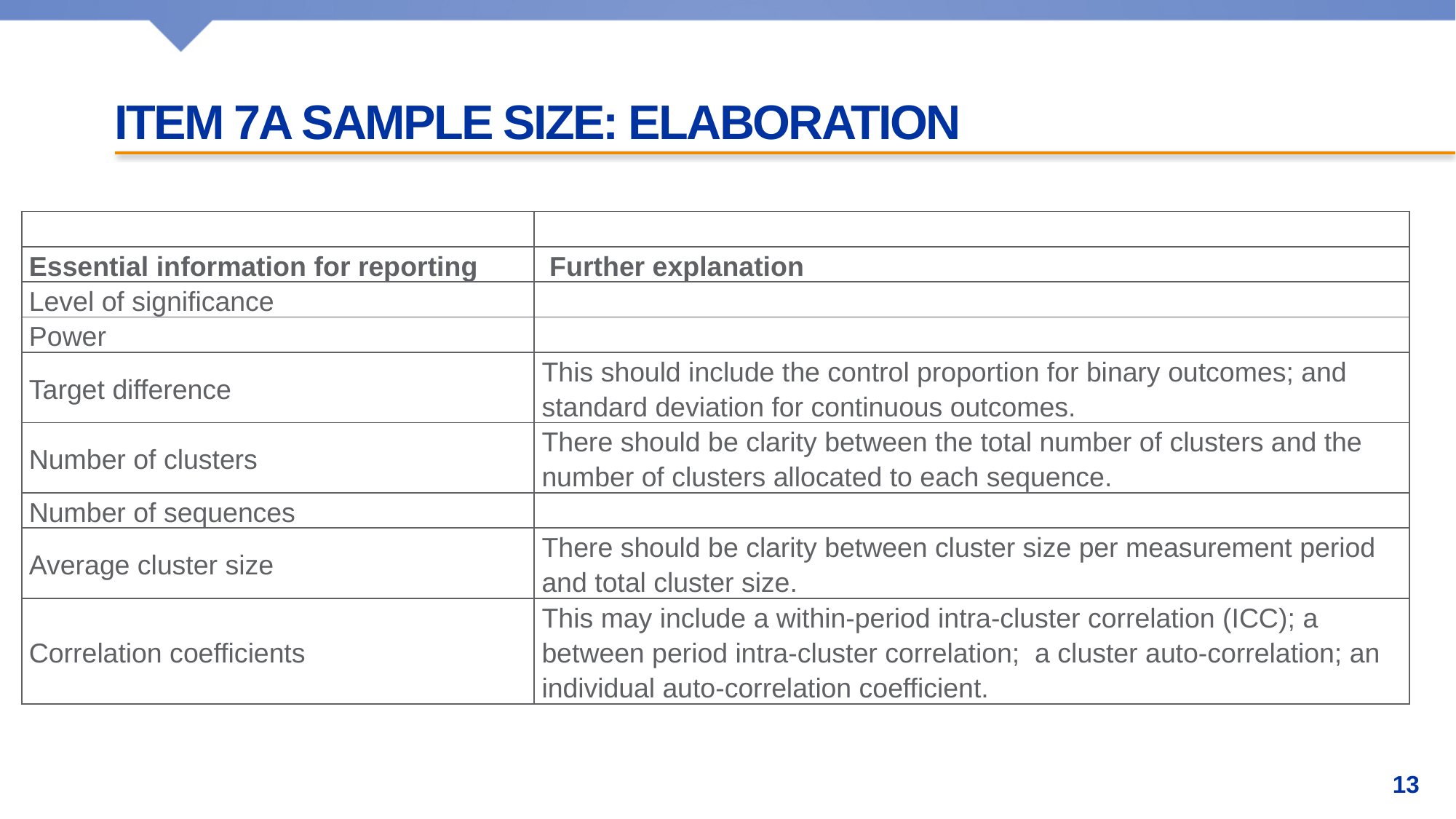

# Item 7a sample size: Elaboration
|  |  |
| --- | --- |
| Essential information for reporting | Further explanation |
| Level of significance |  |
| Power |  |
| Target difference | This should include the control proportion for binary outcomes; and standard deviation for continuous outcomes. |
| Number of clusters | There should be clarity between the total number of clusters and the number of clusters allocated to each sequence. |
| Number of sequences |  |
| Average cluster size | There should be clarity between cluster size per measurement period and total cluster size. |
| Correlation coefficients | This may include a within-period intra-cluster correlation (ICC); a between period intra-cluster correlation; a cluster auto-correlation; an individual auto-correlation coefficient. |
13